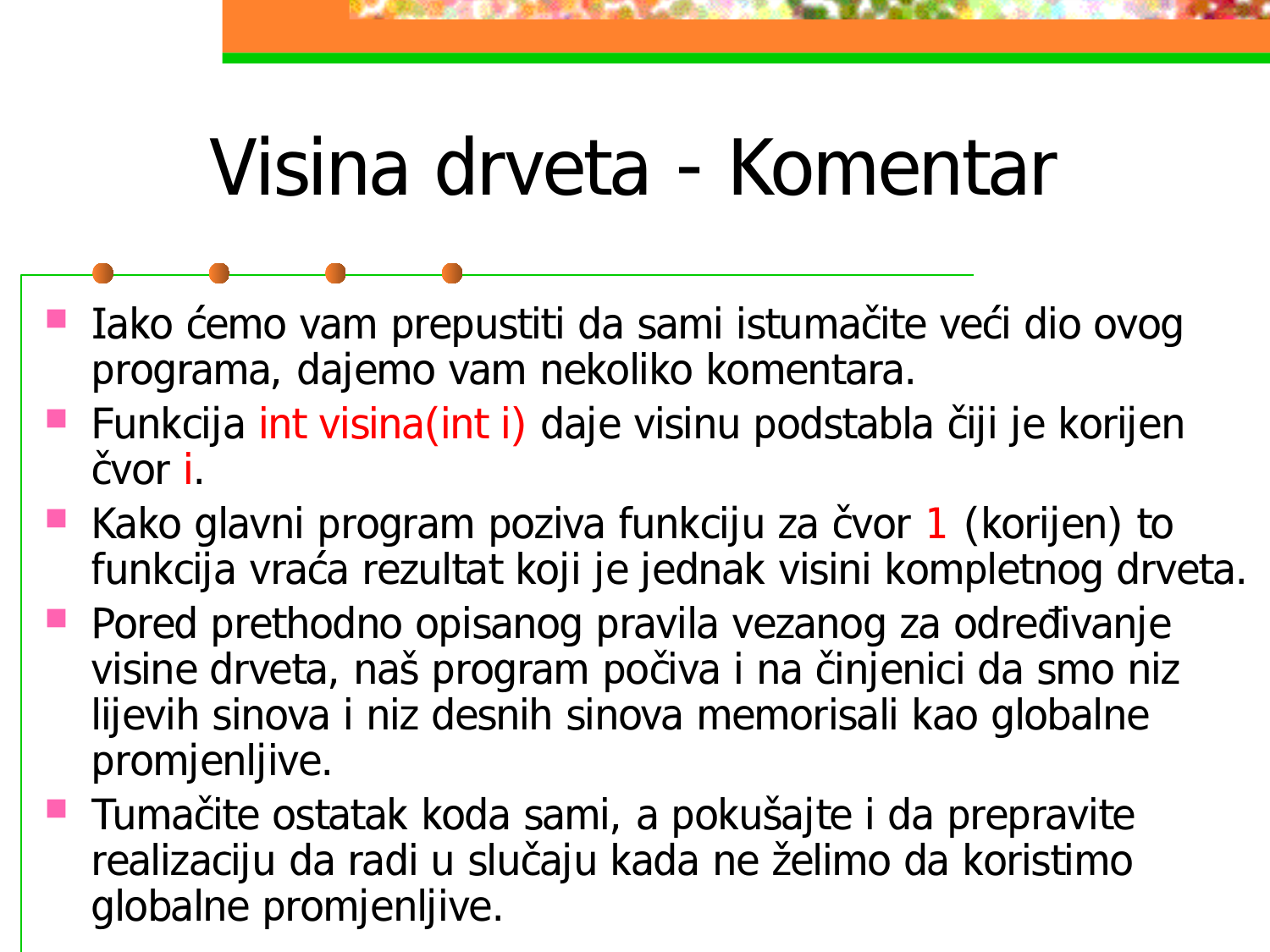

# Visina drveta - Komentar
Iako ćemo vam prepustiti da sami istumačite veći dio ovog programa, dajemo vam nekoliko komentara.
Funkcija int visina(int i) daje visinu podstabla čiji je korijen čvor i.
Kako glavni program poziva funkciju za čvor 1 (korijen) to funkcija vraća rezultat koji je jednak visini kompletnog drveta.
Pored prethodno opisanog pravila vezanog za određivanje visine drveta, naš program počiva i na činjenici da smo niz lijevih sinova i niz desnih sinova memorisali kao globalne promjenljive.
Tumačite ostatak koda sami, a pokušajte i da prepravite realizaciju da radi u slučaju kada ne želimo da koristimo globalne promjenljive.